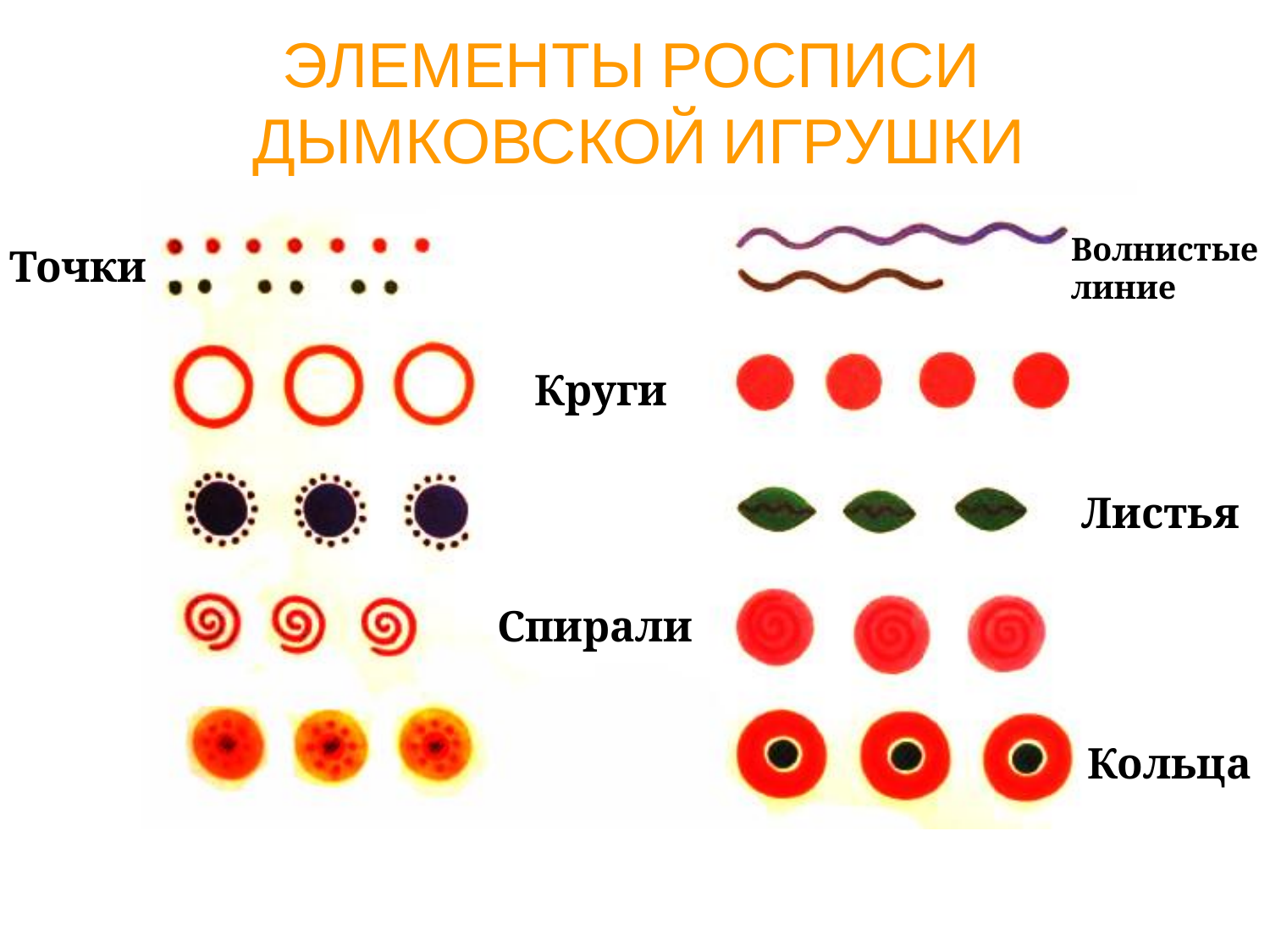

ЭЛЕМЕНТЫ РОСПИСИ
ДЫМКОВСКОЙ ИГРУШКИ

Волнистые
линие
Точки
Круги
Листья
Спирали
Кольца